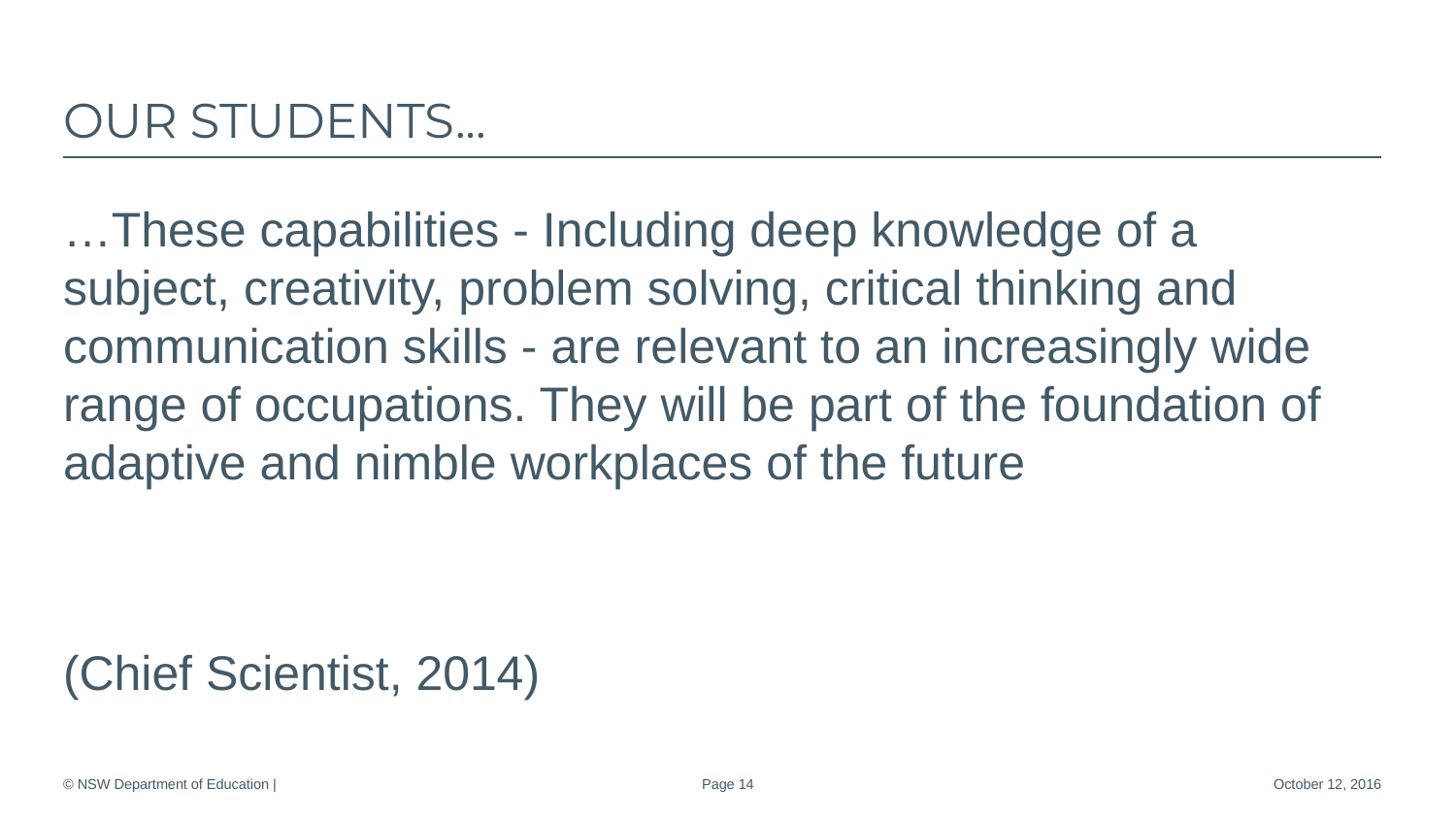

# Our Students...
…These capabilities - Including deep knowledge of a subject, creativity, problem solving, critical thinking and communication skills - are relevant to an increasingly wide range of occupations. They will be part of the foundation of adaptive and nimble workplaces of the future

(Chief Scientist, 2014)

© NSW Department of Education |
Page 14
October 12, 2016